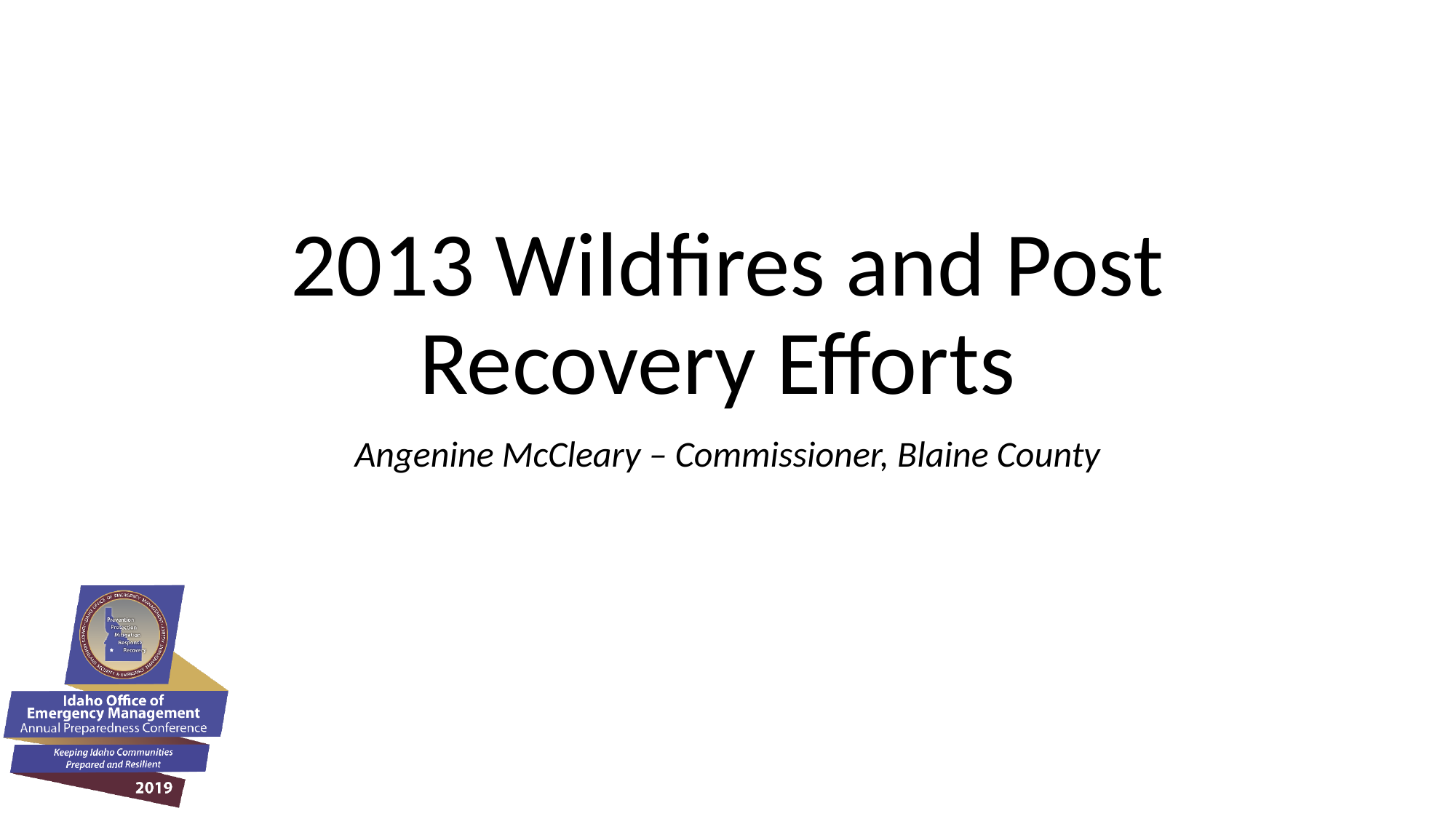

# 2013 Wildfires and Post Recovery Efforts
Angenine McCleary – Commissioner, Blaine County